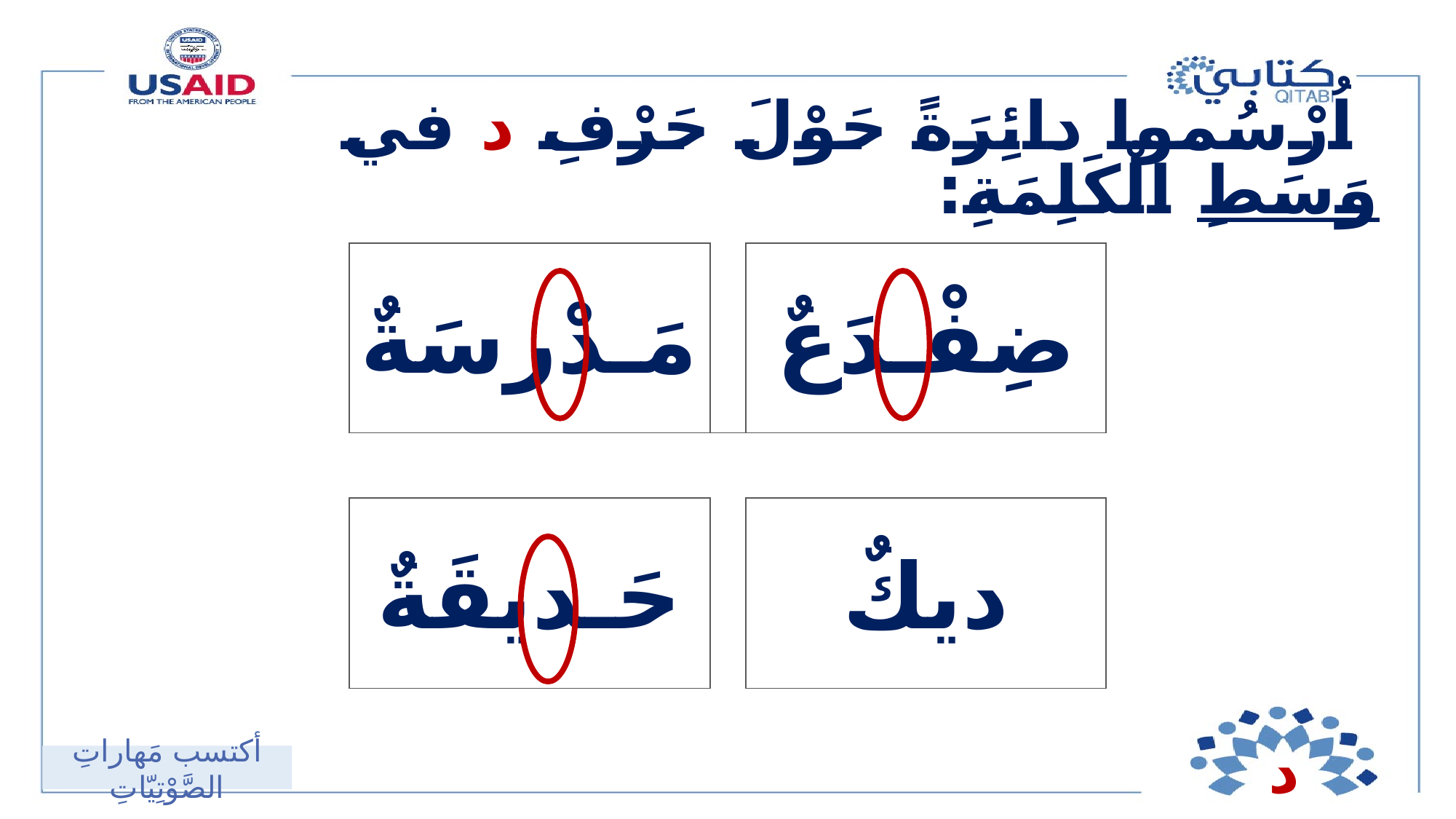

# اُرْسُموا دائِرَةً حَوْلَ حَرْفِ د في وَسَطِ الْكَلِمَةِ:
| مَـدْرسَةٌ |  | ضِفْـدَعٌ |
| --- | --- | --- |
|  |  |  |
| حَـديقَةٌ |  | ديكٌ |

د
أكتسب مَهاراتِ الصَّوْتِيّاتِ